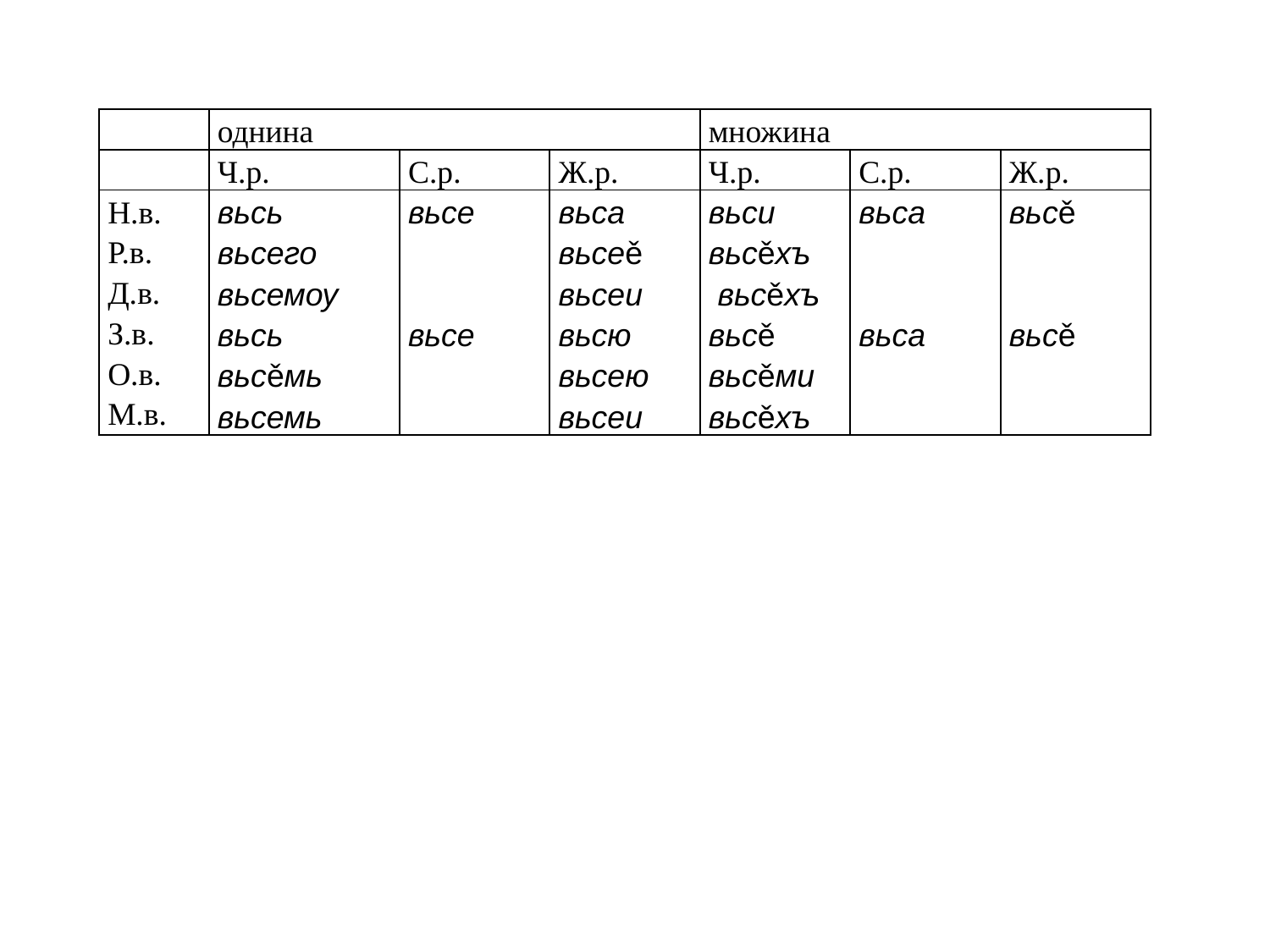

|  | однина |  |  | множина |  |  |
| --- | --- | --- | --- | --- | --- | --- |
|  | Ч.р. | С.р. | Ж.р. | Ч.р. | С.р. | Ж.р. |
| Н.в. Р.в. Д.в. З.в. О.в. М.в. | вьсь вьсего вьсемоу вьсь вьсěмь вьсемь | вьсе вьсе | вьса вьсеě вьсеи вьсю вьсею вьсеи | вьси вьсěхъ вьсěхъ вьсě вьсěми вьсěхъ | вьса вьса | вьсě вьсě |